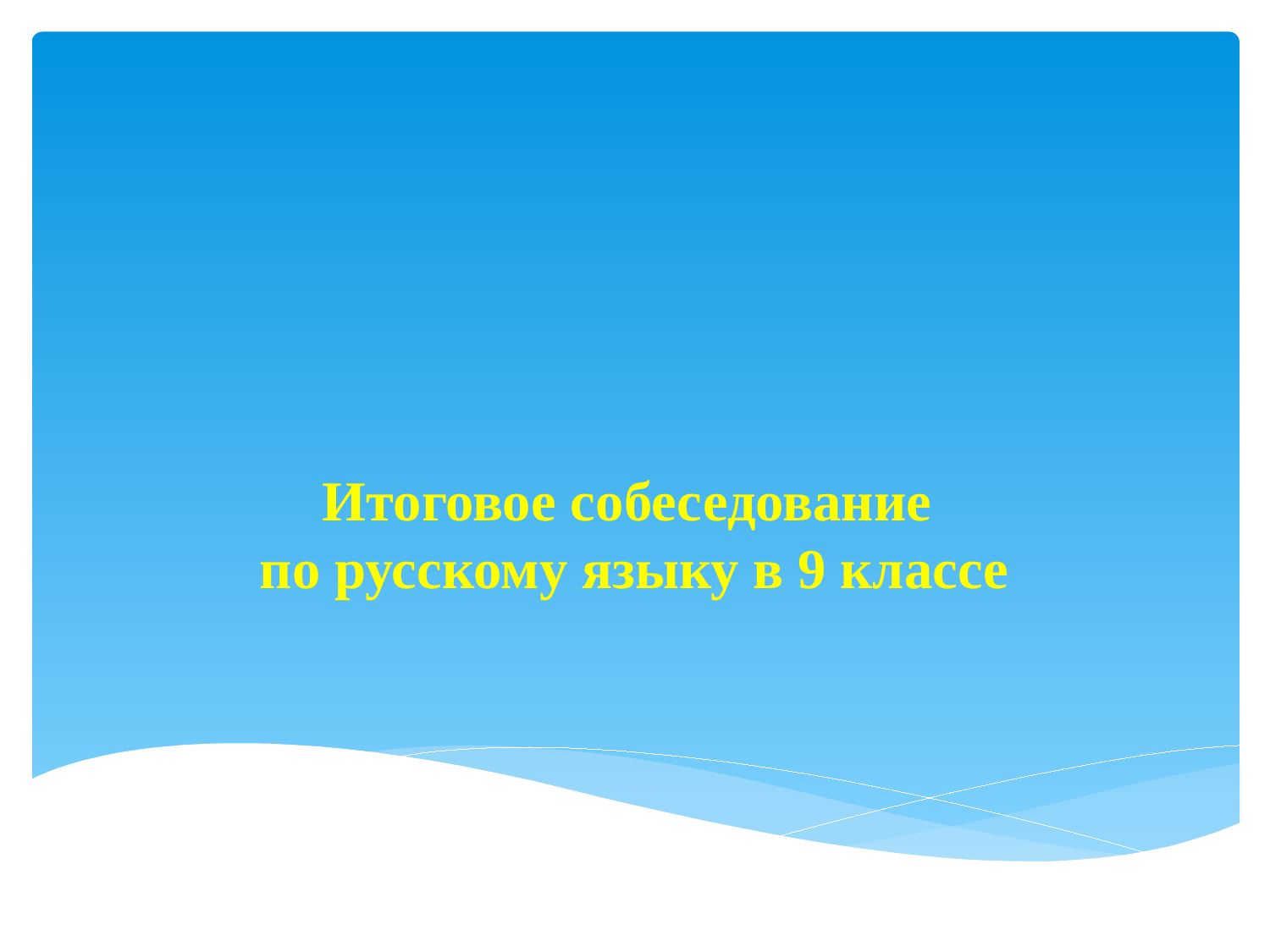

# Итоговое собеседование по русскому языку в 9 классе